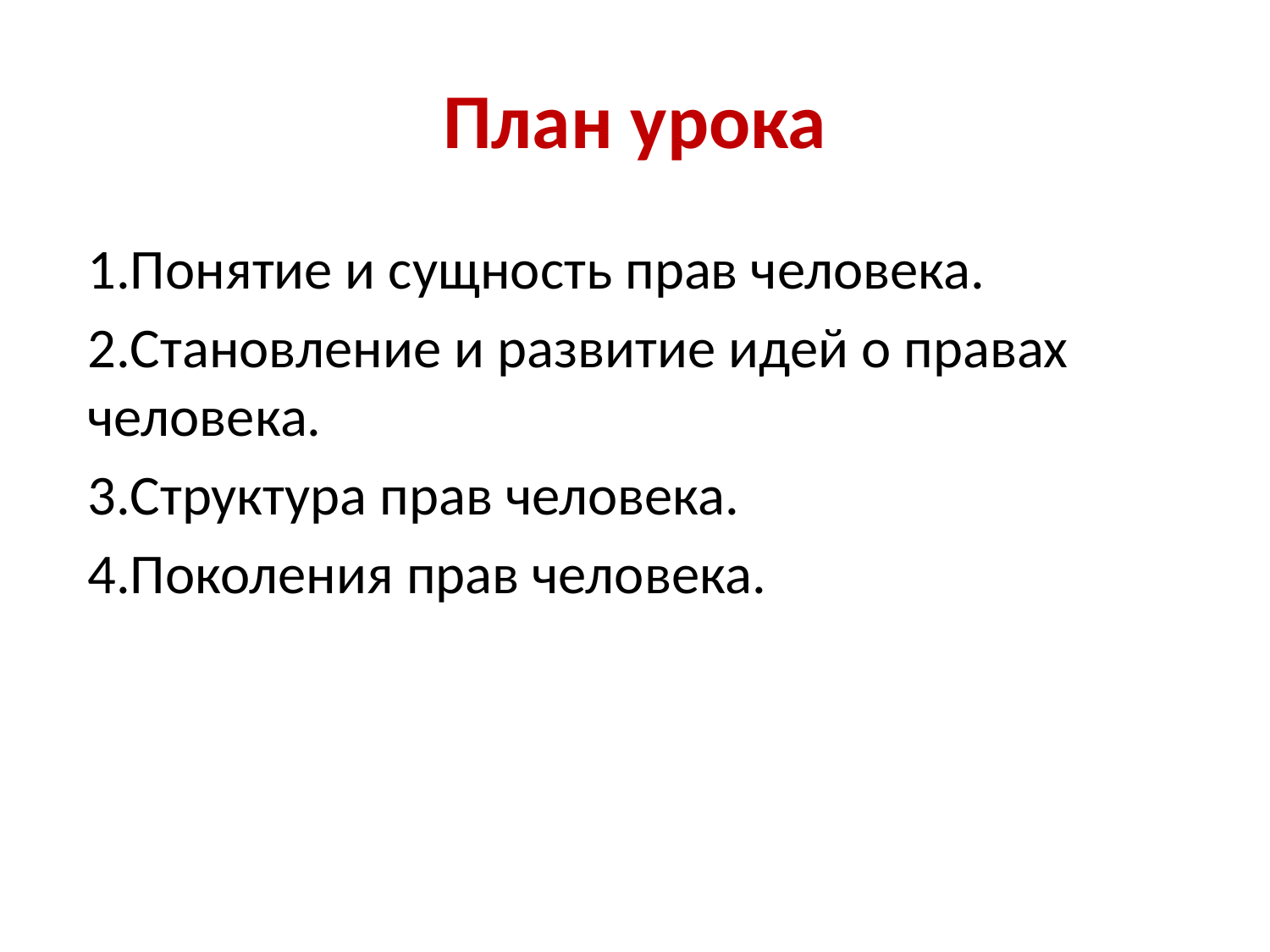

# План урока
1.Понятие и сущность прав человека.
2.Становление и развитие идей о правах человека.
3.Структура прав человека.
4.Поколения прав человека.